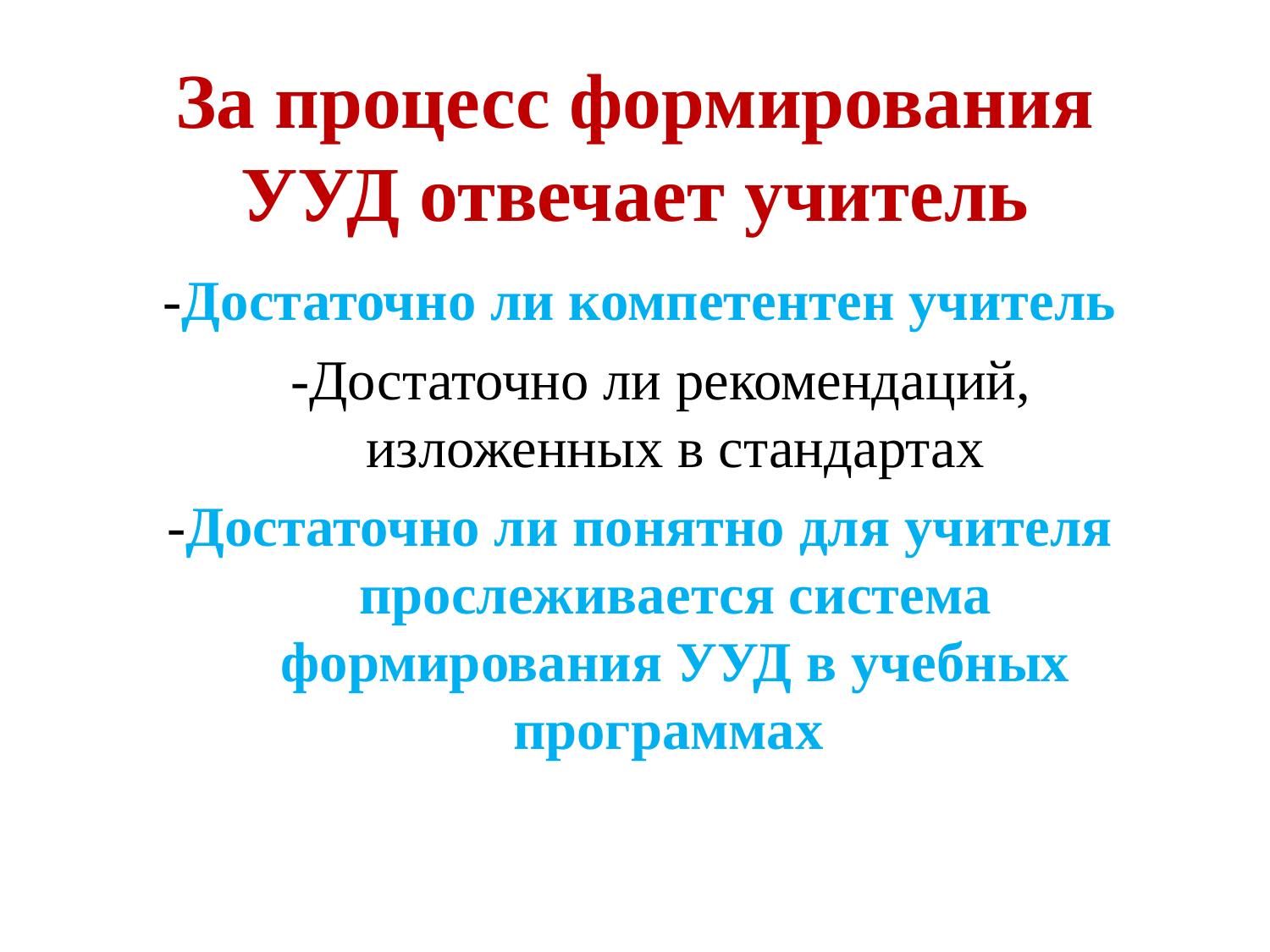

# За процесс формирования УУД отвечает учитель
-Достаточно ли компетентен учитель
   -Достаточно ли рекомендаций, изложенных в стандартах
-Достаточно ли понятно для учителя прослеживается система формирования УУД в учебных программах